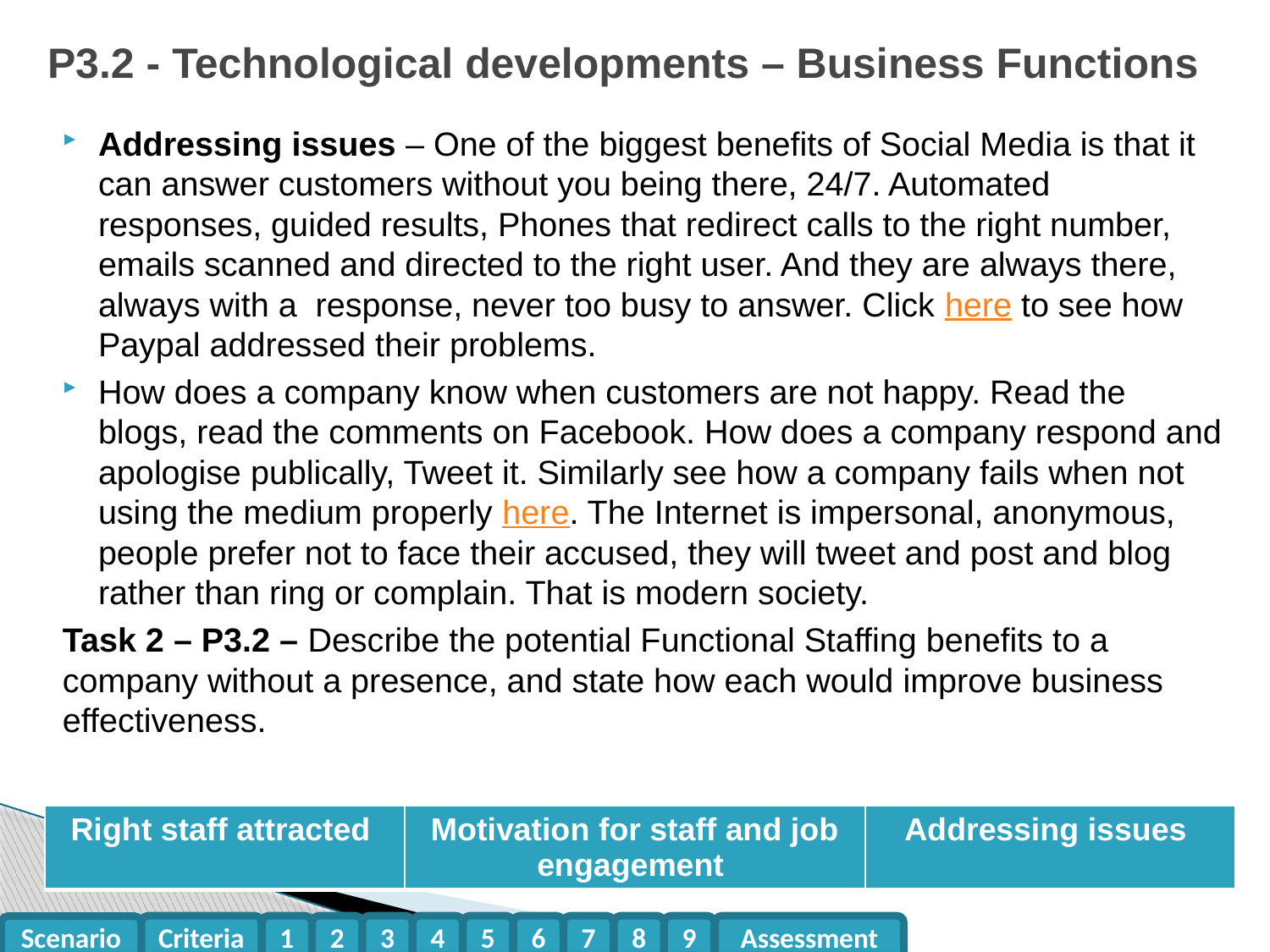

# P3.2 - Technological developments – Business Functions
Addressing issues – One of the biggest benefits of Social Media is that it can answer customers without you being there, 24/7. Automated responses, guided results, Phones that redirect calls to the right number, emails scanned and directed to the right user. And they are always there, always with a  response, never too busy to answer. Click here to see how Paypal addressed their problems.
How does a company know when customers are not happy. Read the blogs, read the comments on Facebook. How does a company respond and apologise publically, Tweet it. Similarly see how a company fails when not using the medium properly here. The Internet is impersonal, anonymous, people prefer not to face their accused, they will tweet and post and blog rather than ring or complain. That is modern society.
Task 2 – P3.2 – Describe the potential Functional Staffing benefits to a company without a presence, and state how each would improve business effectiveness.

| Right staff attracted | Motivation for staff and job engagement | Addressing issues |
| --- | --- | --- |